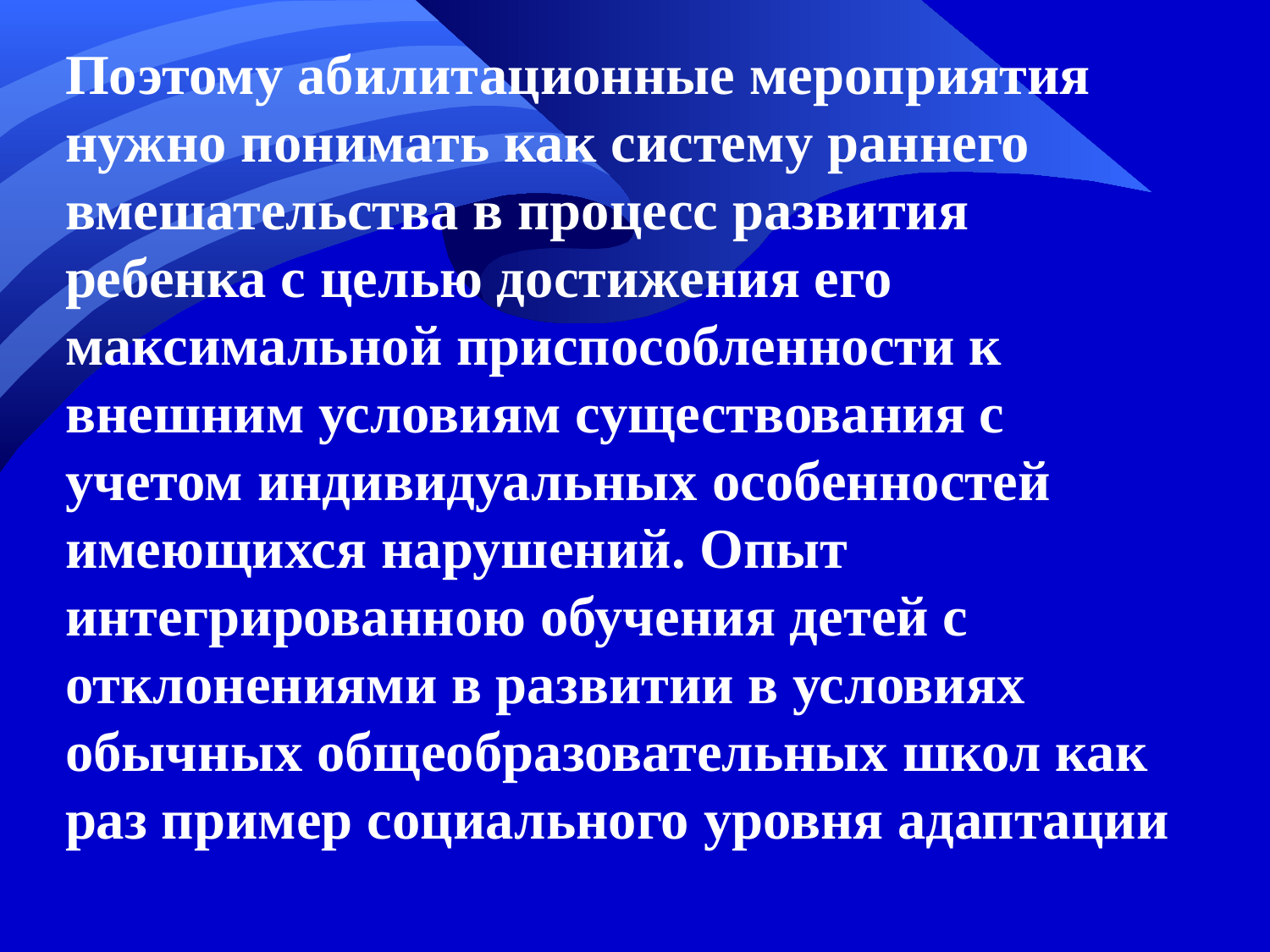

Поэтому абилитационные мероприятия нужно понимать как систему раннего вмешательства в процесс развития ребенка с целью достижения его максимальной приспособленности к внешним условиям существования с учетом индивидуальных особенностей имеющихся нарушений. Опыт интегрированною обучения детей с отклонениями в развитии в условиях обычных общеобразовательных школ как раз пример социального уровня адаптации